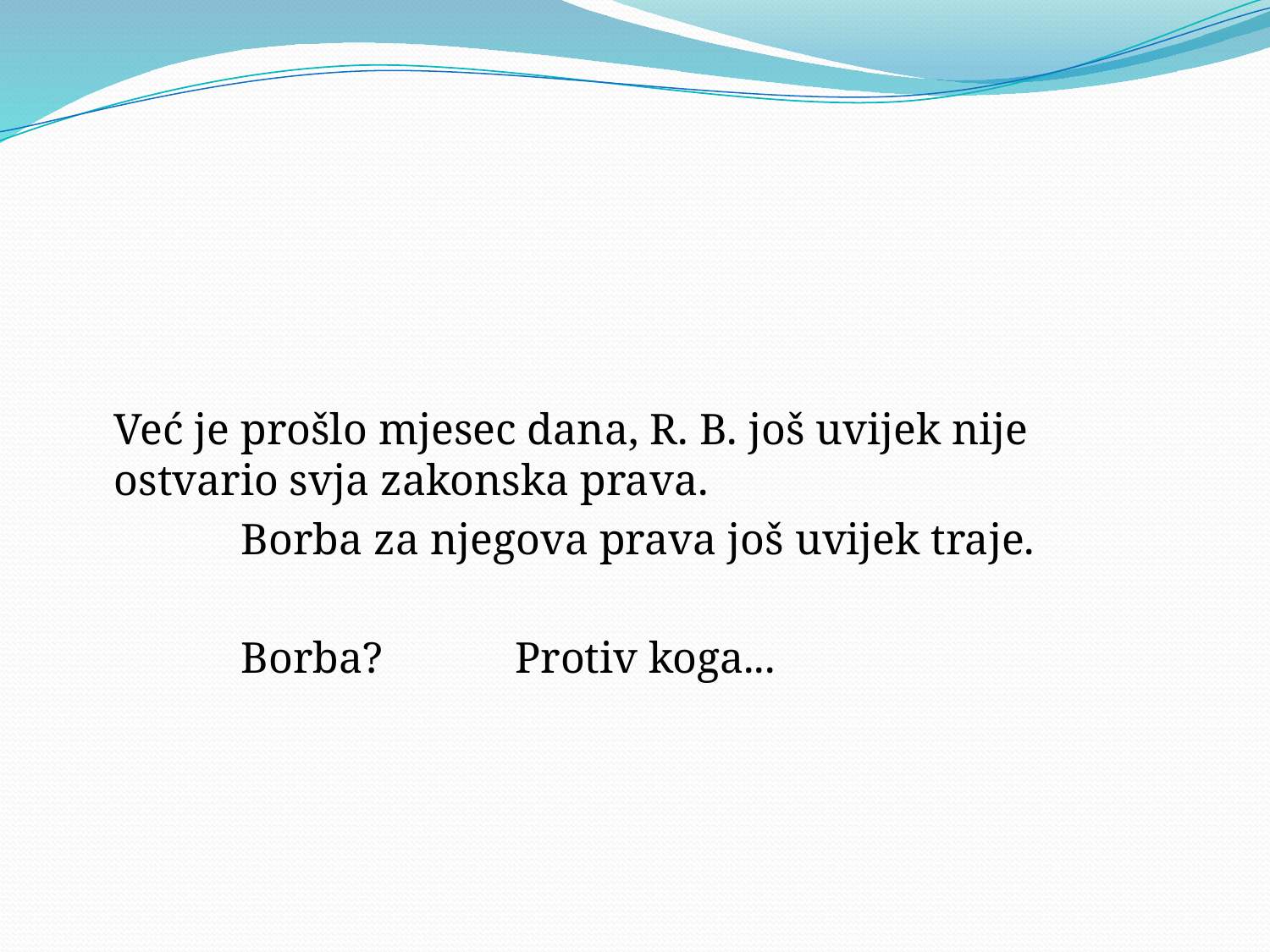

#

	Već je prošlo mjesec dana, R. B. još uvijek nije ostvario svja zakonska prava.
		Borba za njegova prava još uvijek traje.

  		Borba?            Protiv koga...